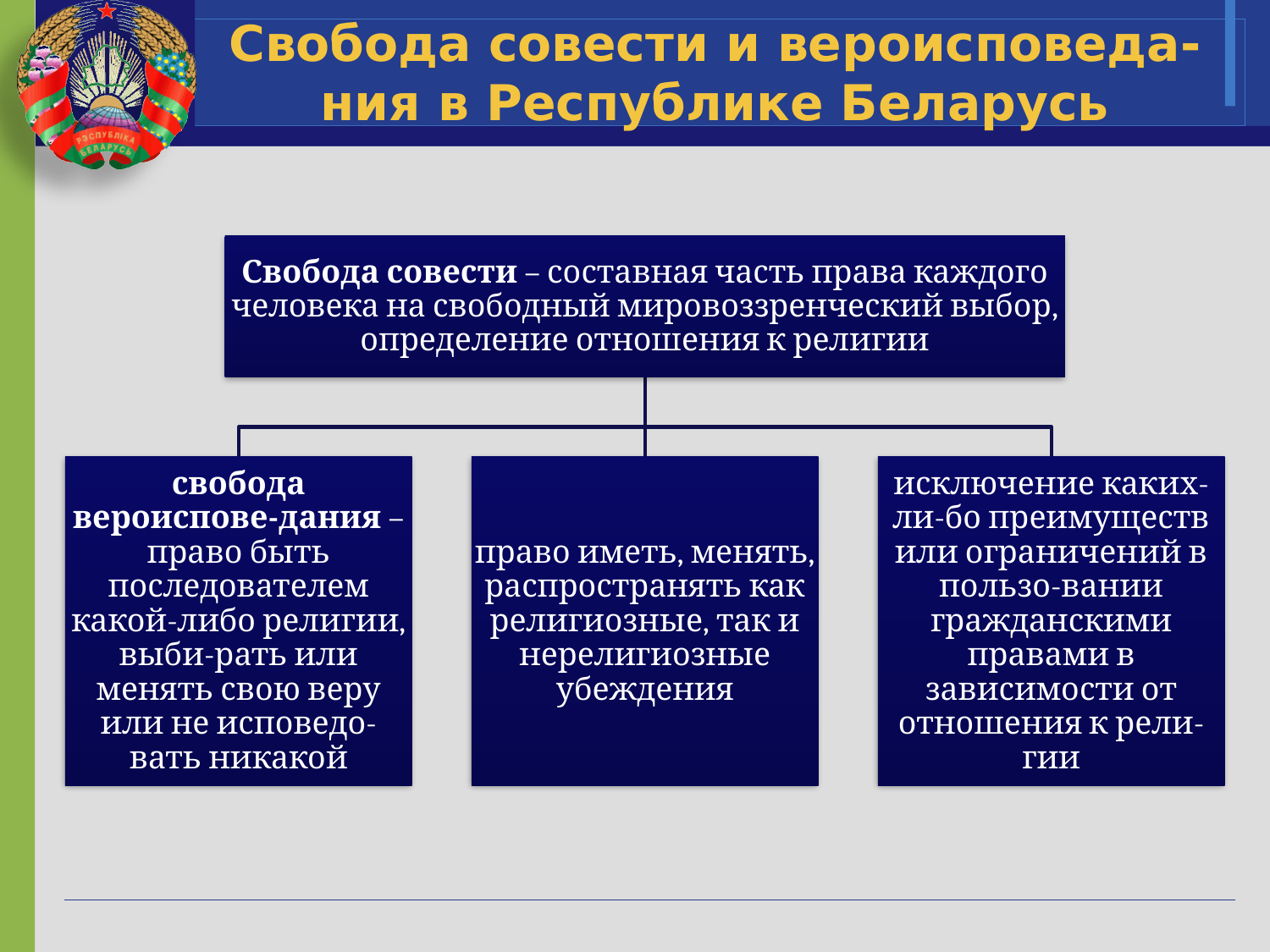

# Свобода совести и вероисповеда-ния в Республике Беларусь
Свобода совести – составная часть права каждого человека на свободный мировоззренческий выбор, определение отношения к религии
свобода вероиспове-дания – право быть последователем какой-либо религии, выби-рать или менять свою веру или не исповедо-вать никакой
право иметь, менять, распространять как религиозные, так и нерелигиозные убеждения
исключение каких-ли-бо преимуществ или ограничений в пользо-вании гражданскими правами в зависимости от отношения к рели-гии